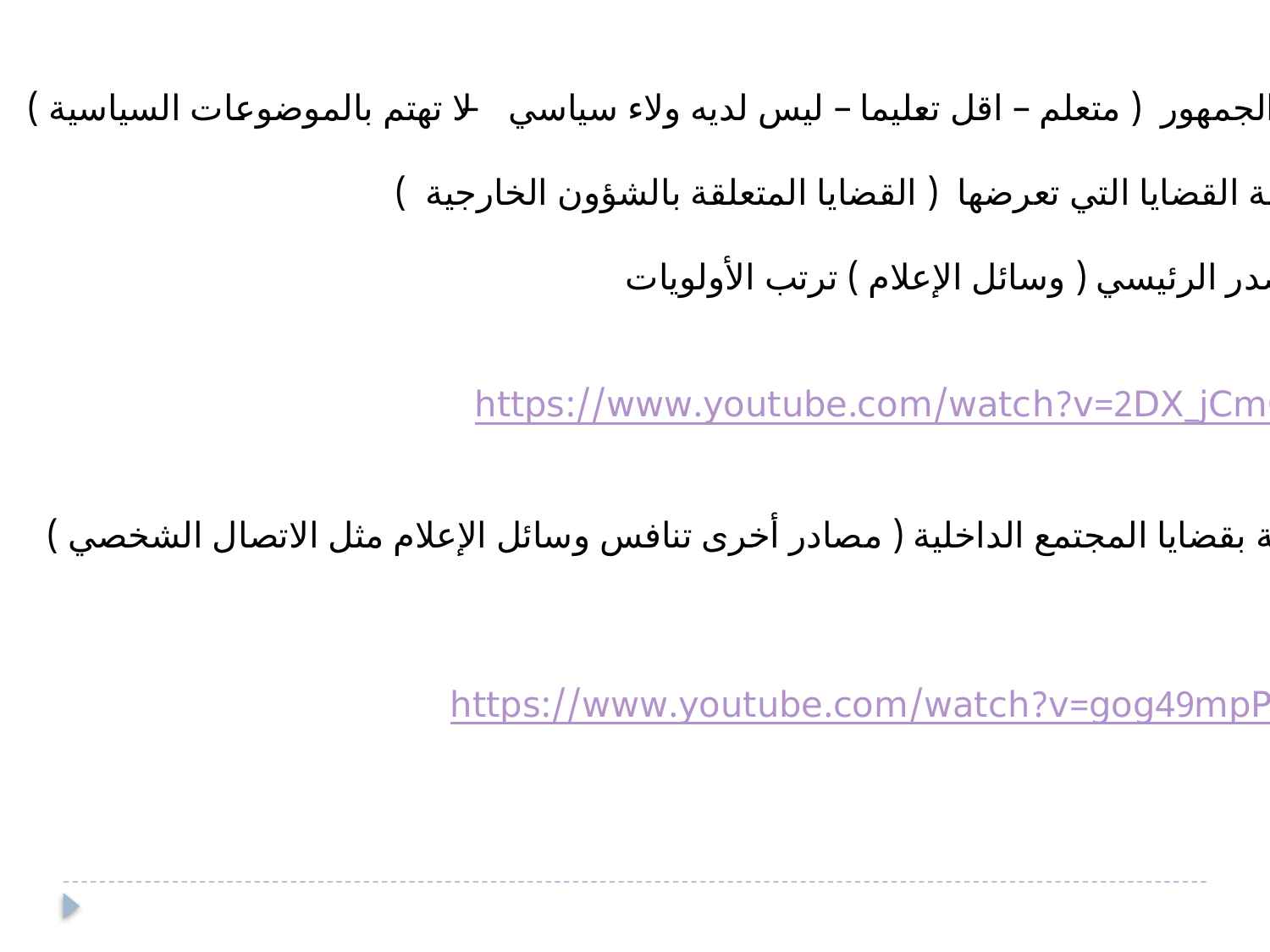

نوع الجمهور  ( متعلم – اقل تعليما – ليس لديه ولاء سياسي – لا تهتم بالموضوعات السياسية )

 طبيعة القضايا التي تعرضها  ( القضايا المتعلقة بالشؤون الخارجية  )

 المصدر الرئيسي ( وسائل الإعلام ) ترتب الأولويات

https://www.youtube.com/watch?v=2DX_jCmO1js

 علاقة بقضايا المجتمع الداخلية ( مصادر أخرى تنافس وسائل الإعلام مثل الاتصال الشخصي )

https://www.youtube.com/watch?v=gog49mpPtmE